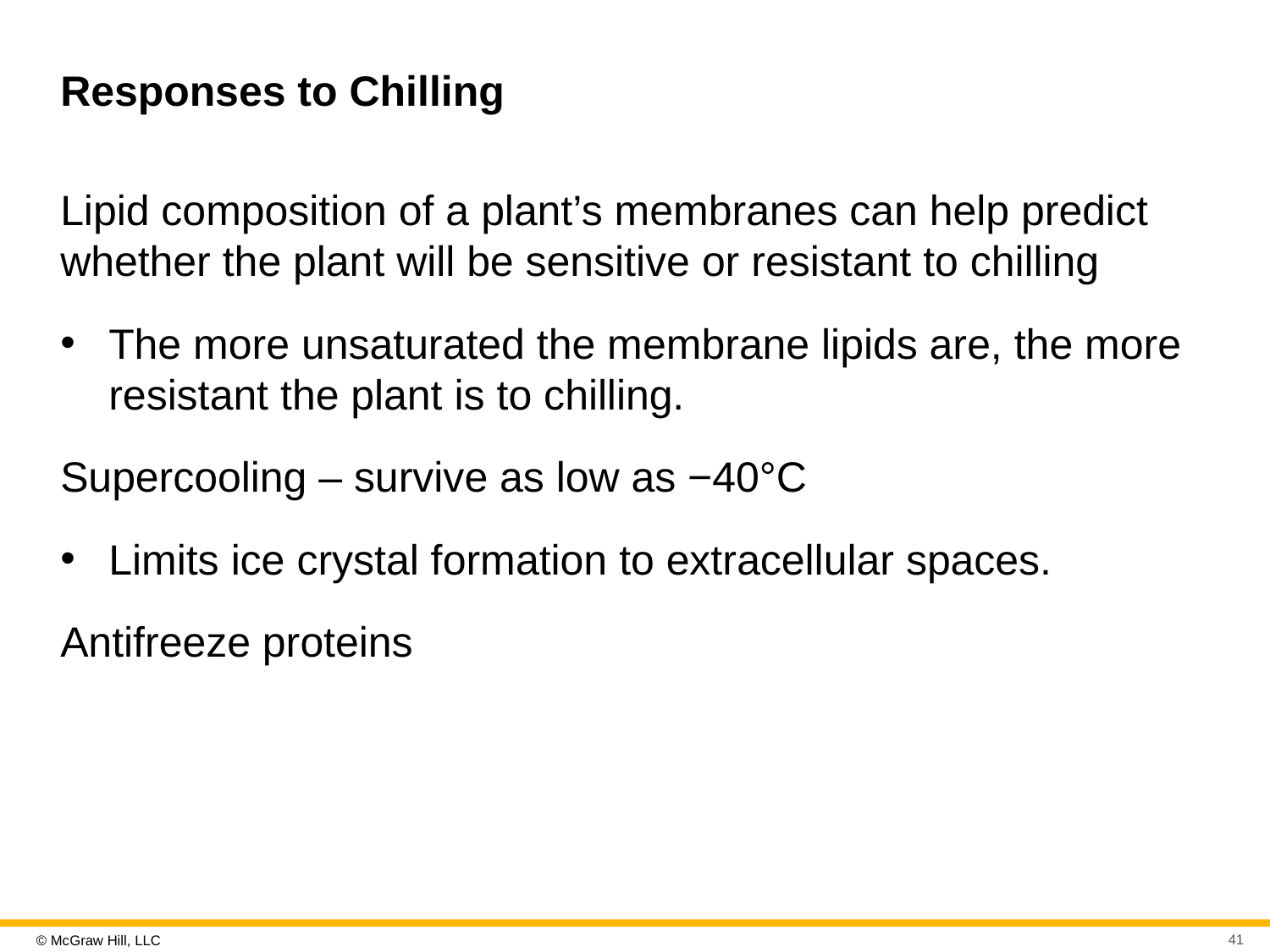

# Responses to Chilling
Lipid composition of a plant’s membranes can help predict whether the plant will be sensitive or resistant to chilling
The more unsaturated the membrane lipids are, the more resistant the plant is to chilling.
Supercooling – survive as low as −40°C
Limits ice crystal formation to extracellular spaces.
Antifreeze proteins
41